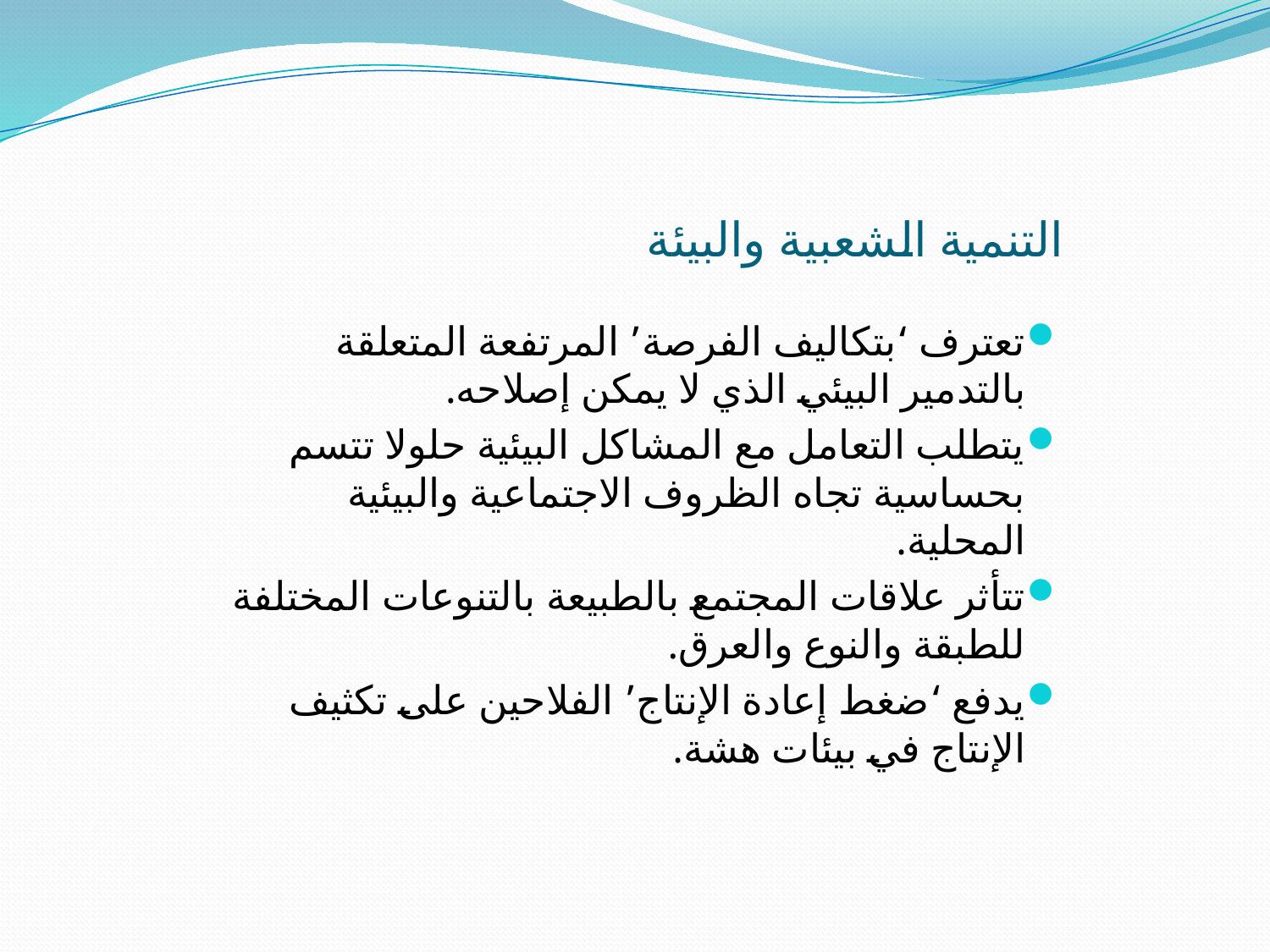

# التنمية الشعبية والبيئة
تعترف ‘بتكاليف الفرصة’ المرتفعة المتعلقة بالتدمير البيئي الذي لا يمكن إصلاحه.
يتطلب التعامل مع المشاكل البيئية حلولا تتسم بحساسية تجاه الظروف الاجتماعية والبيئية المحلية.
تتأثر علاقات المجتمع بالطبيعة بالتنوعات المختلفة للطبقة والنوع والعرق.
يدفع ‘ضغط إعادة الإنتاج’ الفلاحين على تكثيف الإنتاج في بيئات هشة.